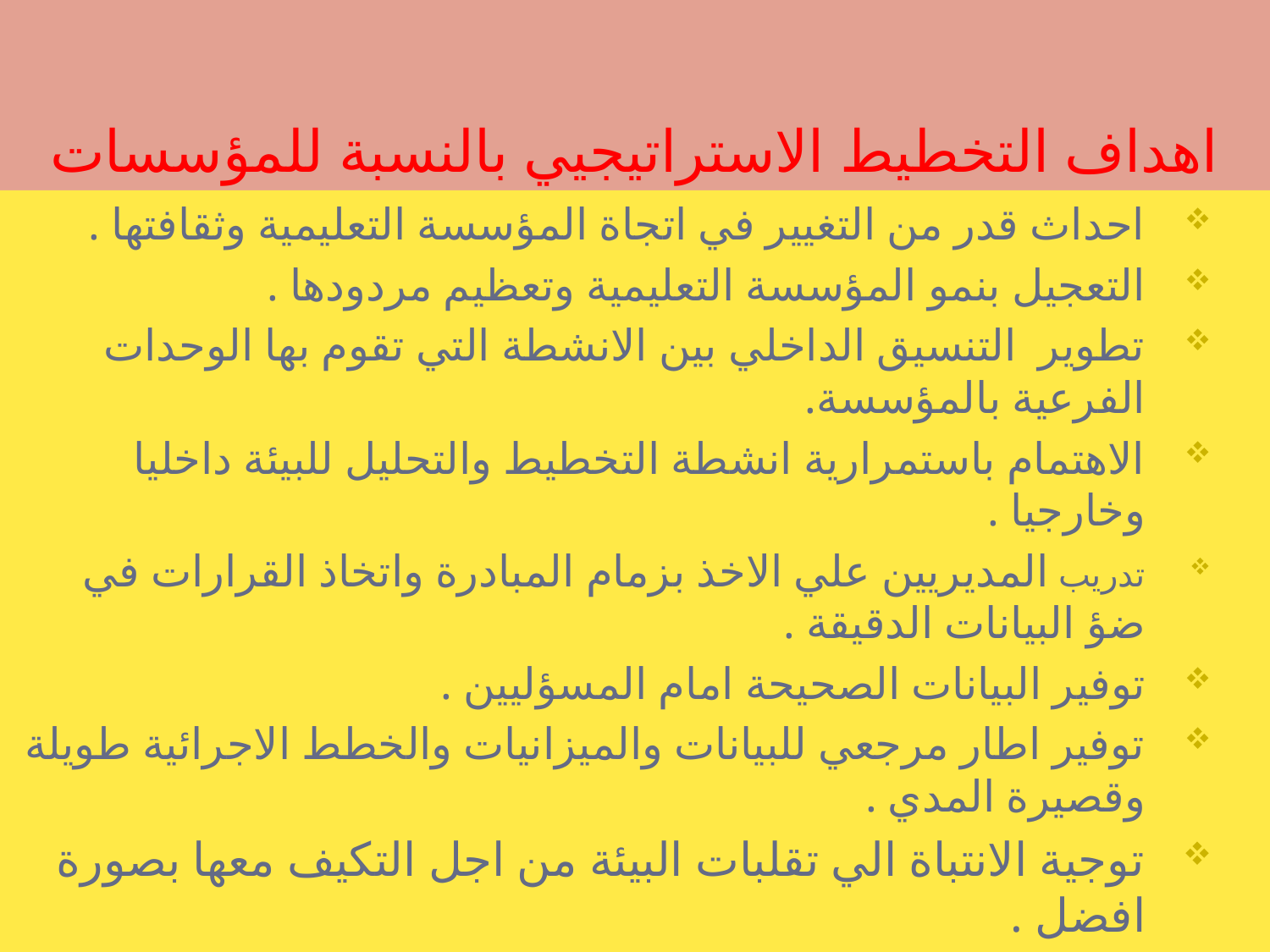

# اهداف التخطيط الاستراتيجيي بالنسبة للمؤسسات
احداث قدر من التغيير في اتجاة المؤسسة التعليمية وثقافتها .
التعجيل بنمو المؤسسة التعليمية وتعظيم مردودها .
تطوير  التنسيق الداخلي بين الانشطة التي تقوم بها الوحدات الفرعية بالمؤسسة.
الاهتمام باستمرارية انشطة التخطيط والتحليل للبيئة داخليا وخارجيا .
تدريب المديريين علي الاخذ بزمام المبادرة واتخاذ القرارات في ضؤ البيانات الدقيقة .
توفير البيانات الصحيحة امام المسؤليين .
توفير اطار مرجعي للبيانات والميزانيات والخطط الاجرائية طويلة وقصيرة المدي .
توجية الانتباة الي تقلبات البيئة من اجل التكيف معها بصورة افضل .